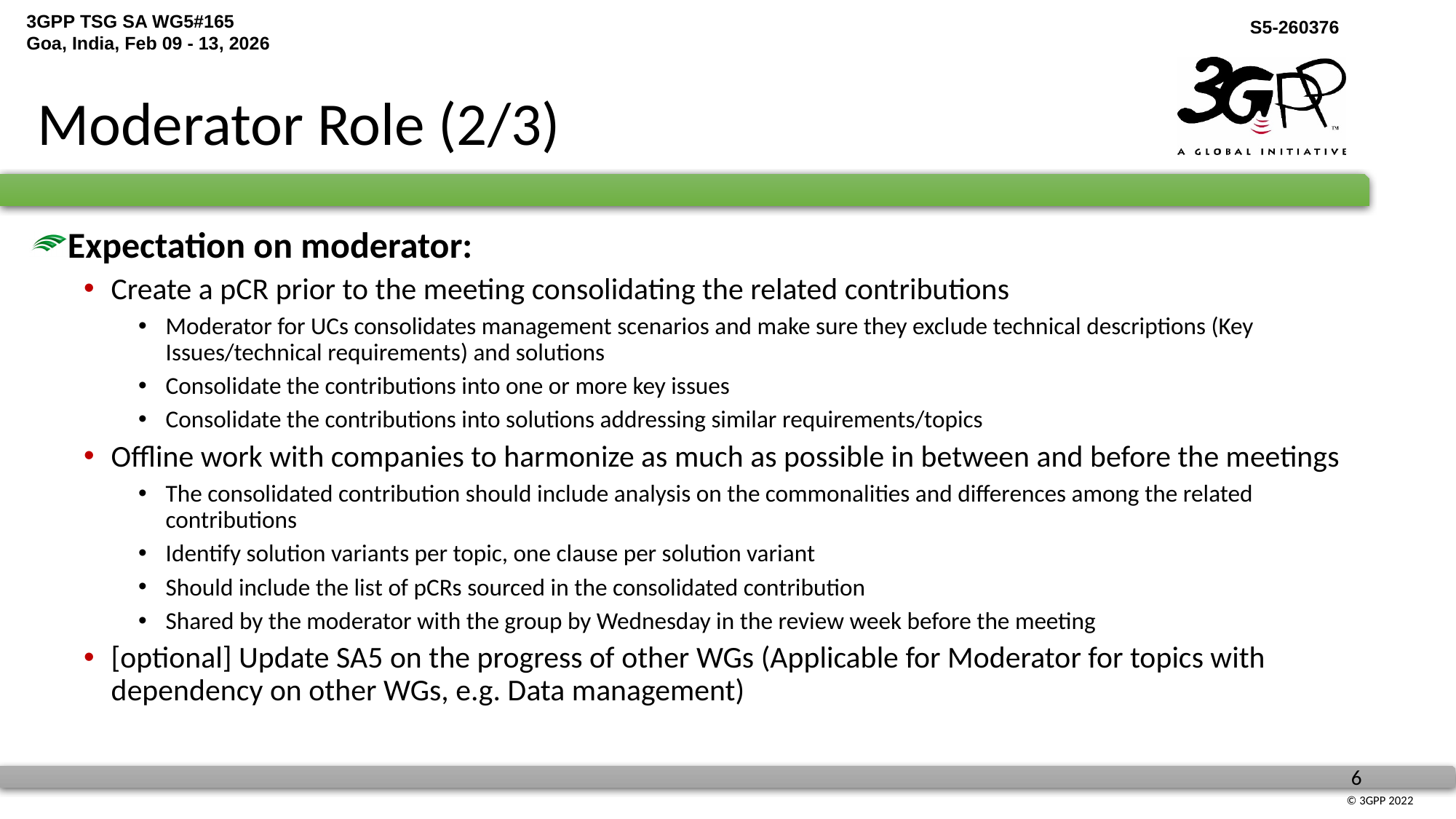

# Moderator Role (2/3)
Expectation on moderator:
Create a pCR prior to the meeting consolidating the related contributions
Moderator for UCs consolidates management scenarios and make sure they exclude technical descriptions (Key Issues/technical requirements) and solutions
Consolidate the contributions into one or more key issues
Consolidate the contributions into solutions addressing similar requirements/topics
Offline work with companies to harmonize as much as possible in between and before the meetings
The consolidated contribution should include analysis on the commonalities and differences among the related contributions
Identify solution variants per topic, one clause per solution variant
Should include the list of pCRs sourced in the consolidated contribution
Shared by the moderator with the group by Wednesday in the review week before the meeting
[optional] Update SA5 on the progress of other WGs (Applicable for Moderator for topics with dependency on other WGs, e.g. Data management)